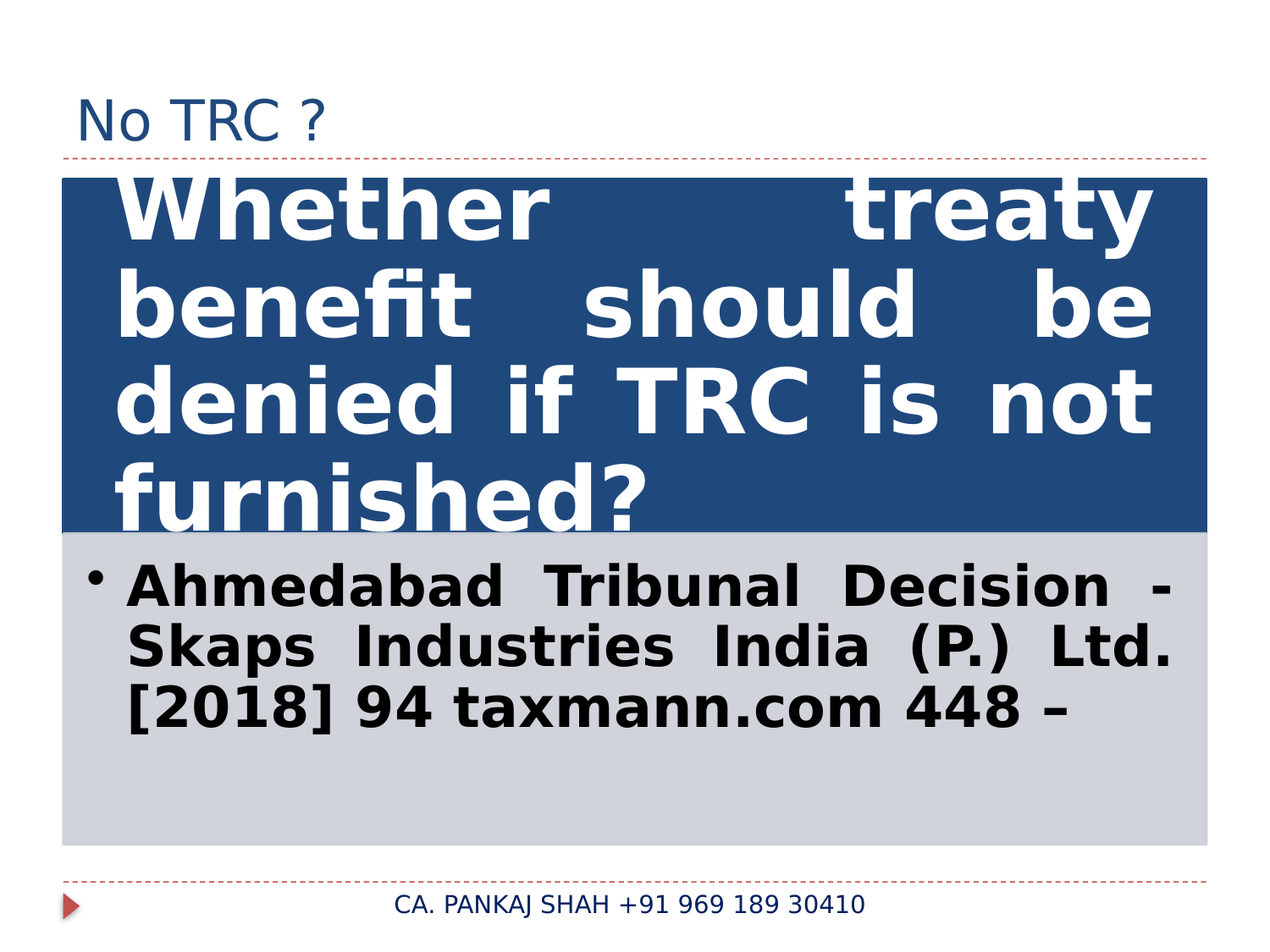

# No TRC ?
Whether treaty benefit should be denied if TRC is not furnished?
Ahmedabad Tribunal Decision - Skaps Industries India (P.) Ltd. [2018] 94 taxmann.com 448 –
CA. PANKAJ SHAH +91 969 189 30410